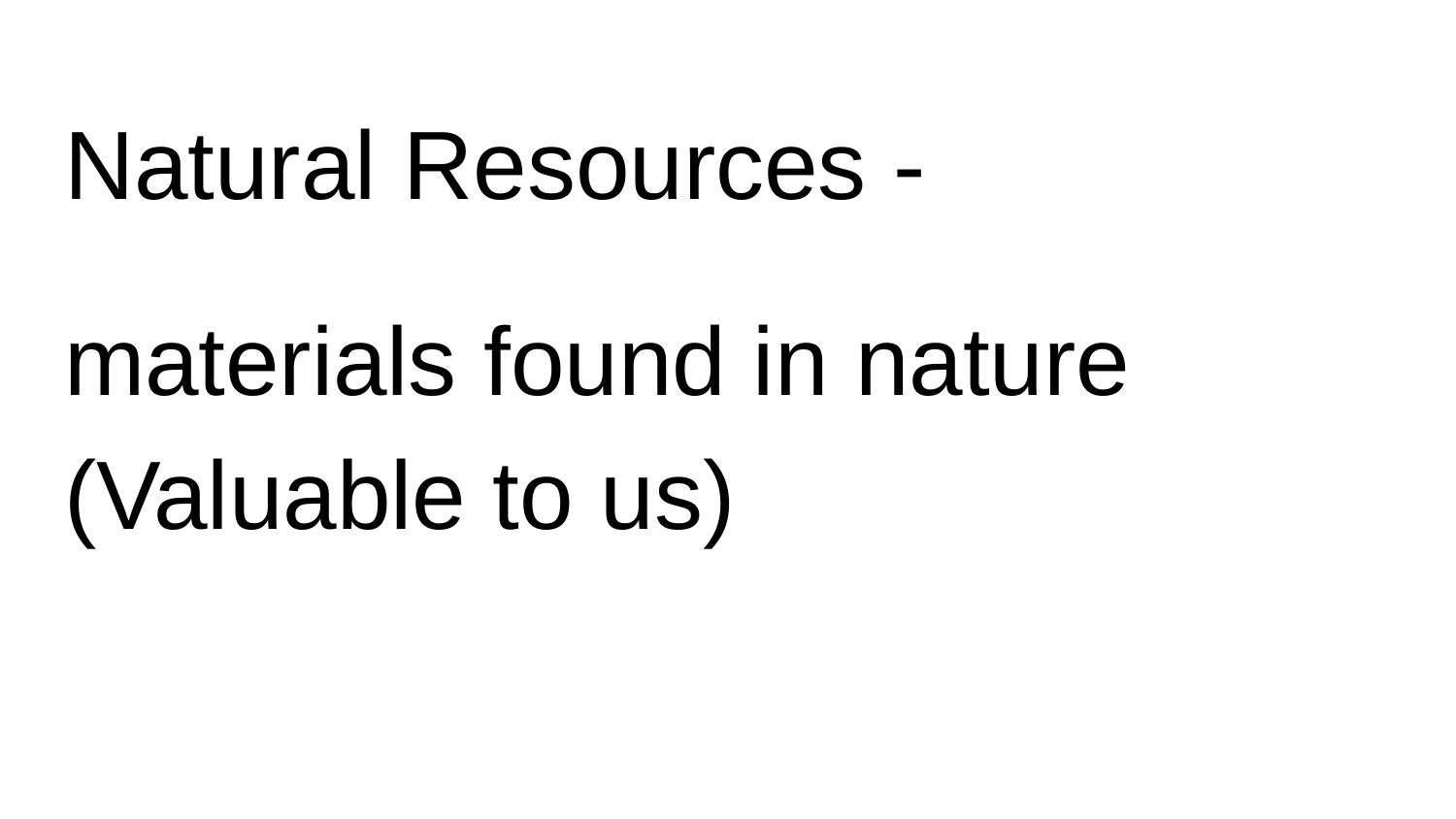

# Natural Resources -

materials found in nature (Valuable to us)